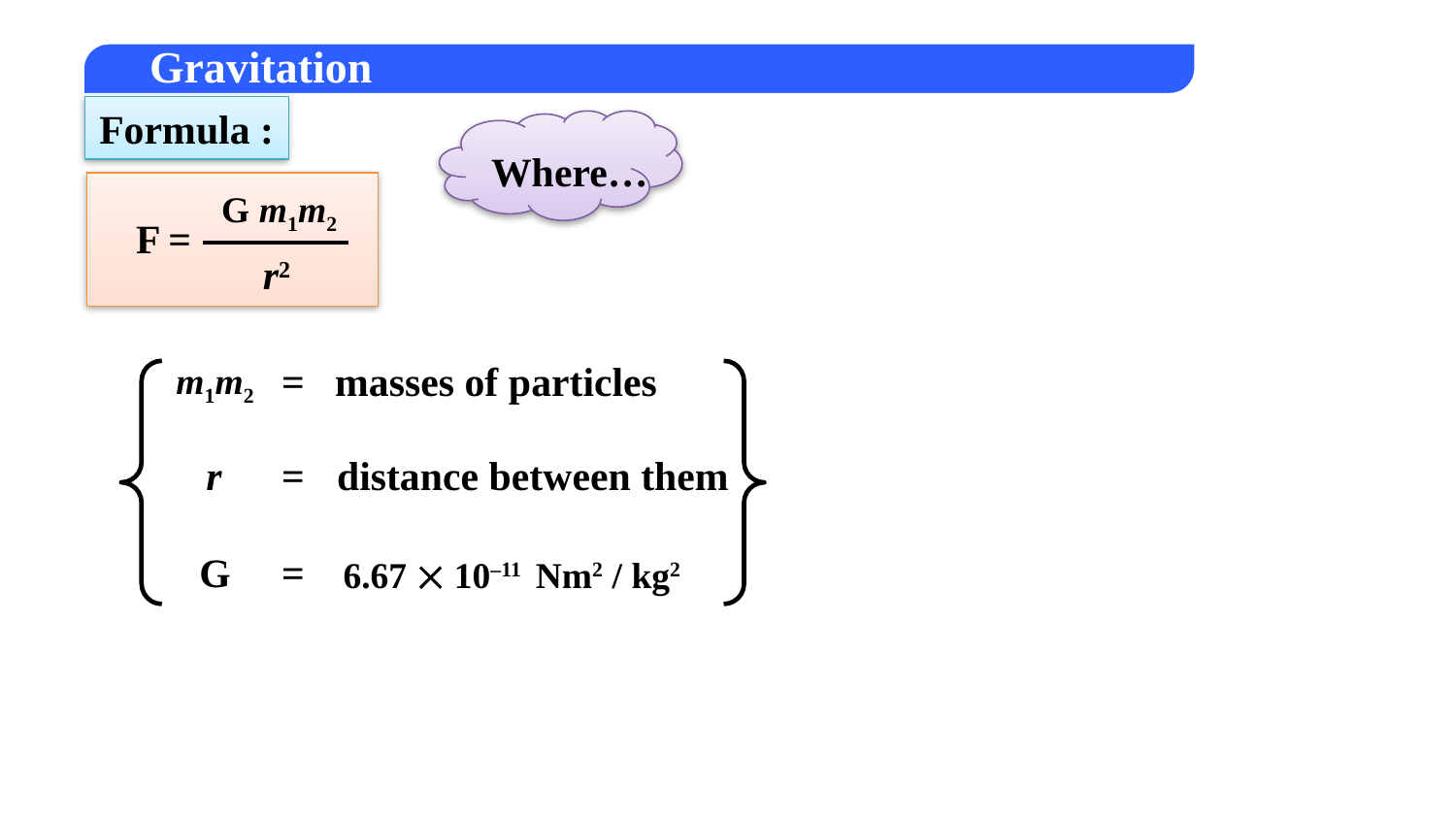

Formula :

Where…

G m1m2
 F
=
r2
=
masses of particles
m1m2

r
=
distance between them
G
=
6.67 × 10–11  Nm2 / kg2